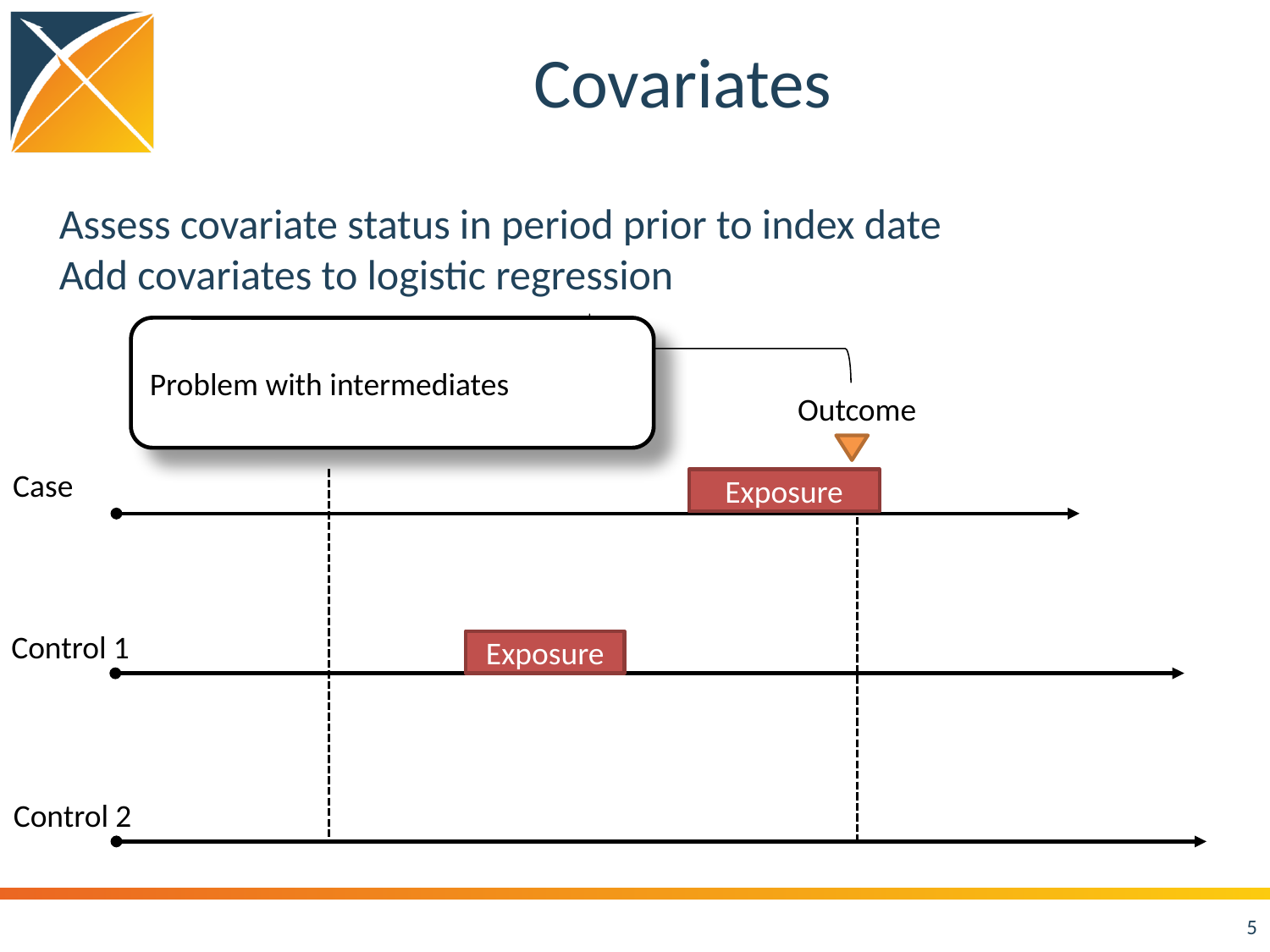

# Covariates

Assess covariate status in period prior to index date
Add covariates to logistic regression
Problem with intermediates
Outcome

Case
Exposure
Control 1
Exposure
Control 2
5